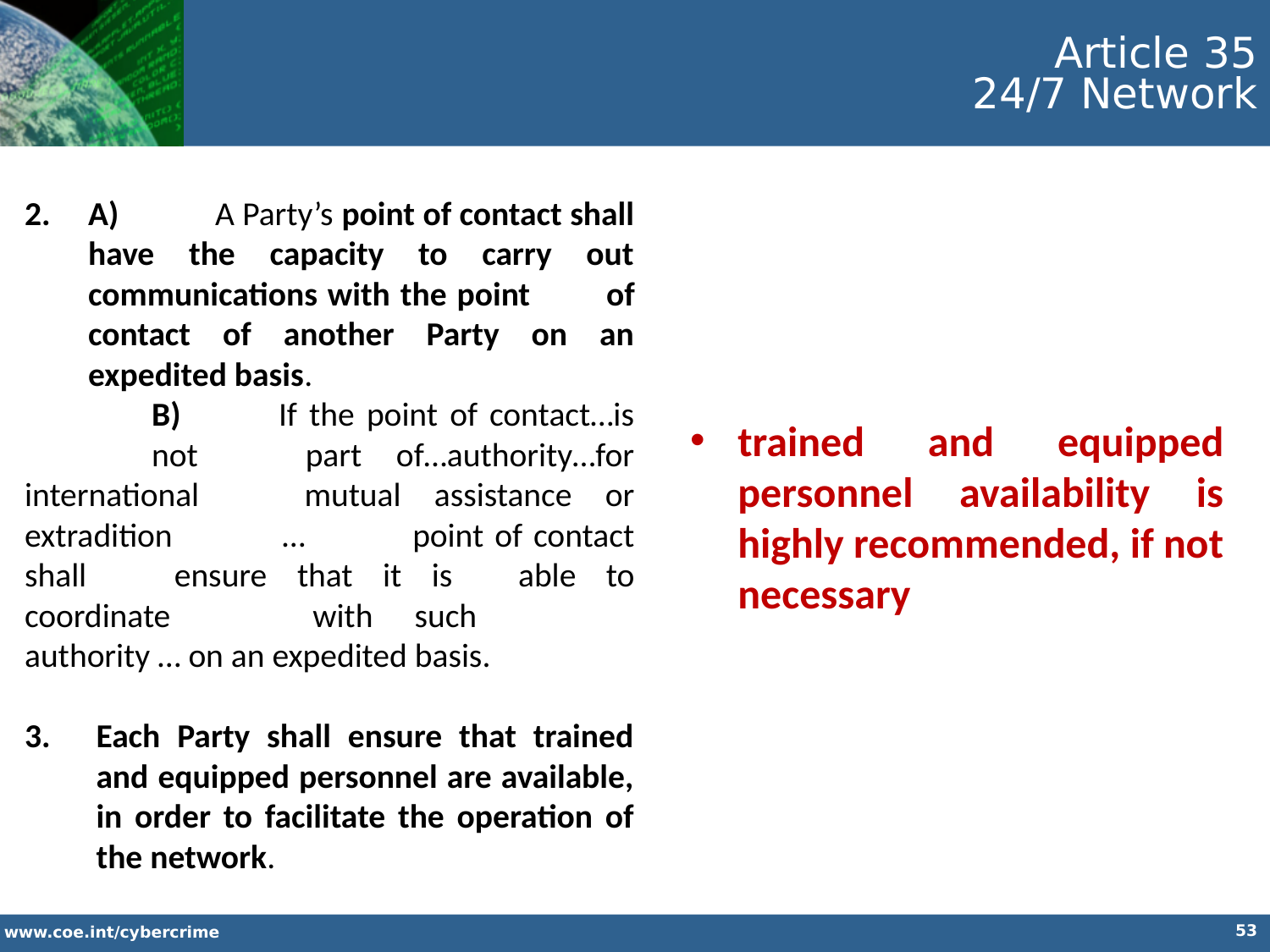

Article 35
24/7 Network
A)	A Party’s point of contact shall have the capacity to carry out communications with the point 	of contact of another Party on an expedited basis.
	B)	If the point of contact…is 	not 	part of…authority…for international 	mutual assistance or extradition 	… 	point of contact shall 	ensure that it is 	able to coordinate 	with such 	authority … on an expedited basis.

Each Party shall ensure that trained and equipped personnel are available, in order to facilitate the operation of the network.
trained and equipped personnel availability is highly recommended, if not necessary
53